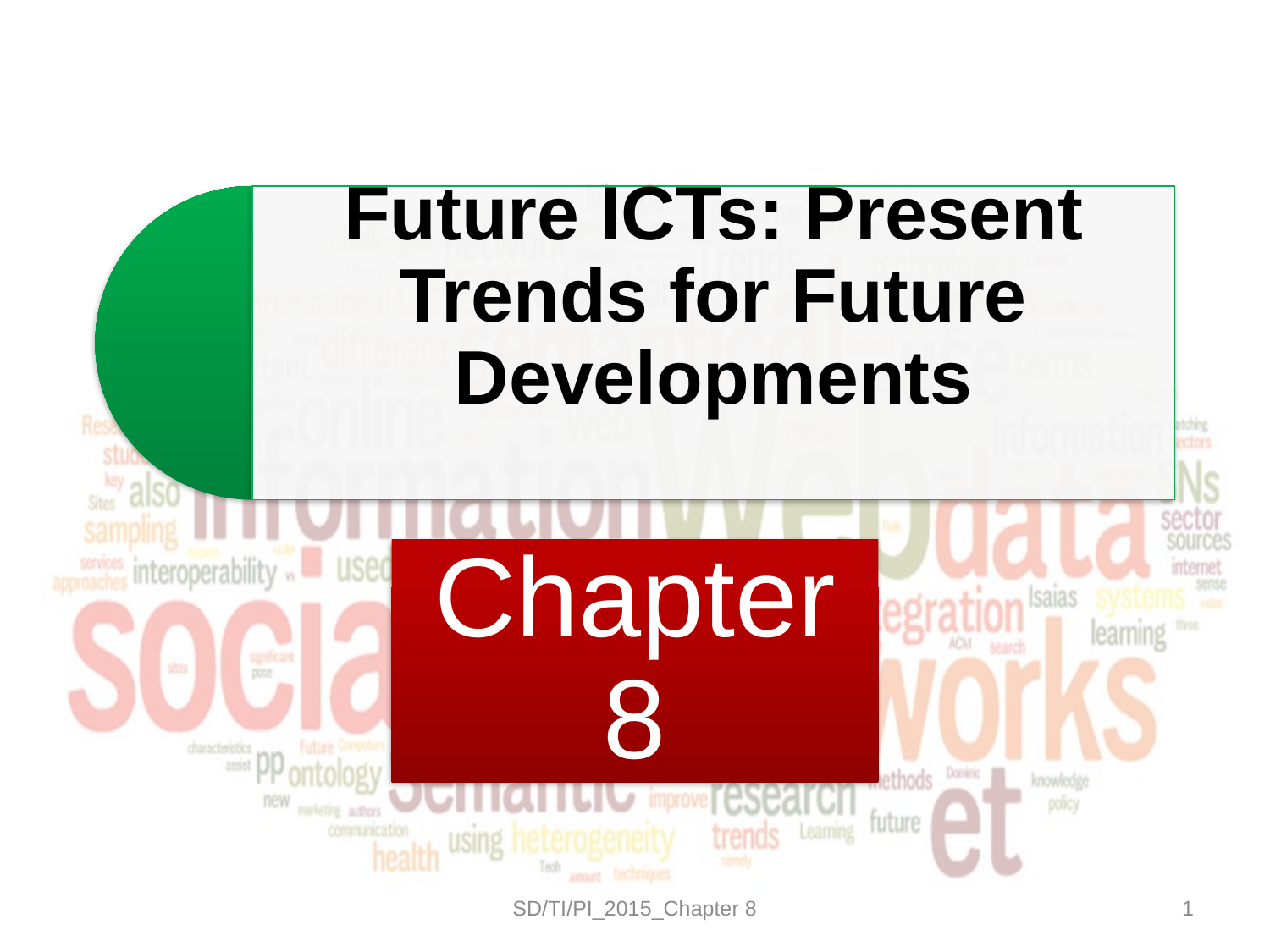

Future ICTs: Present Trends for Future Developments
Chapter 8
SD/TI/PI_2015_Chapter 8
1